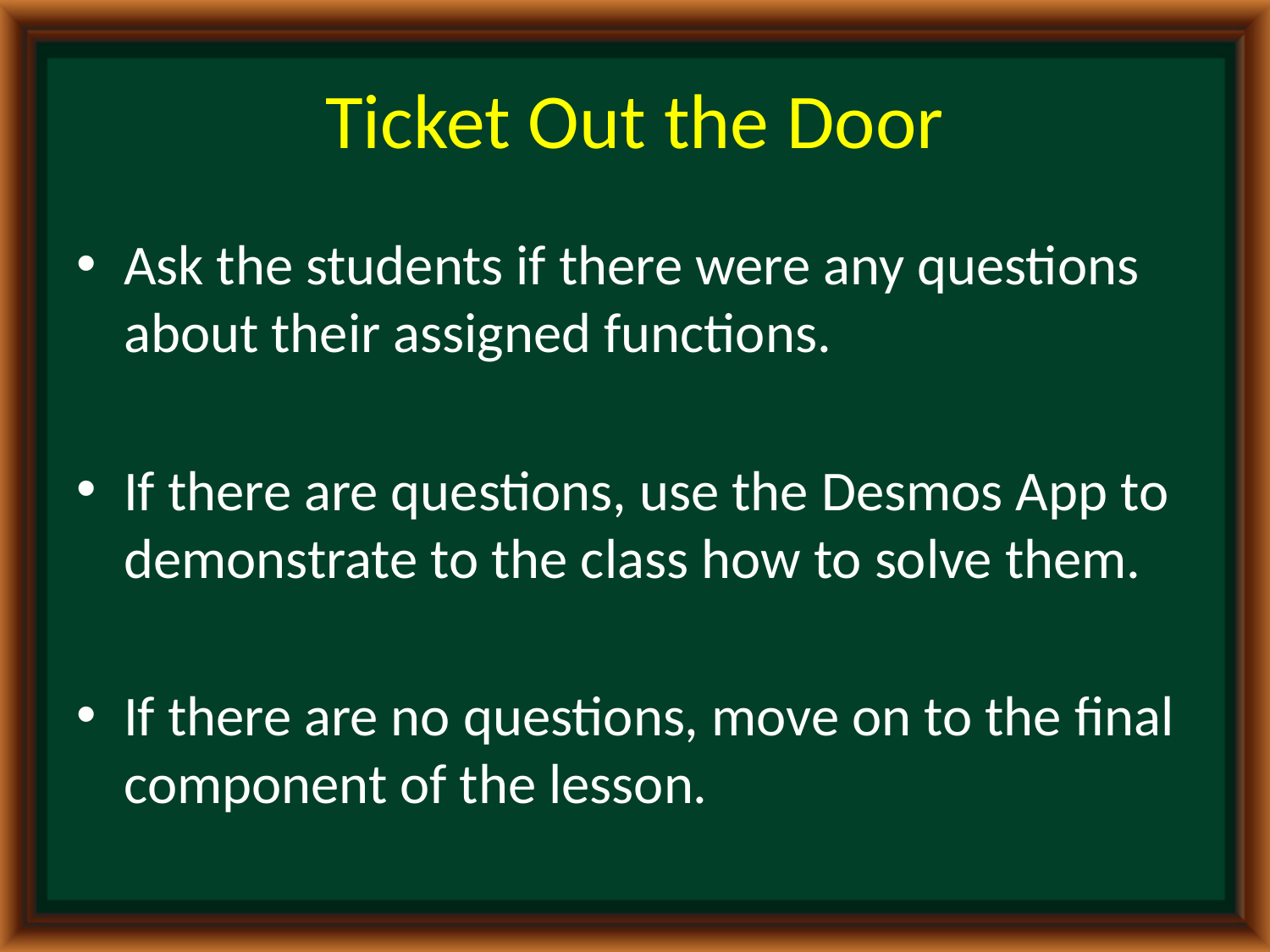

# Ticket Out the Door
Ask the students if there were any questions about their assigned functions.

If there are questions, use the Desmos App to demonstrate to the class how to solve them.

If there are no questions, move on to the final component of the lesson.